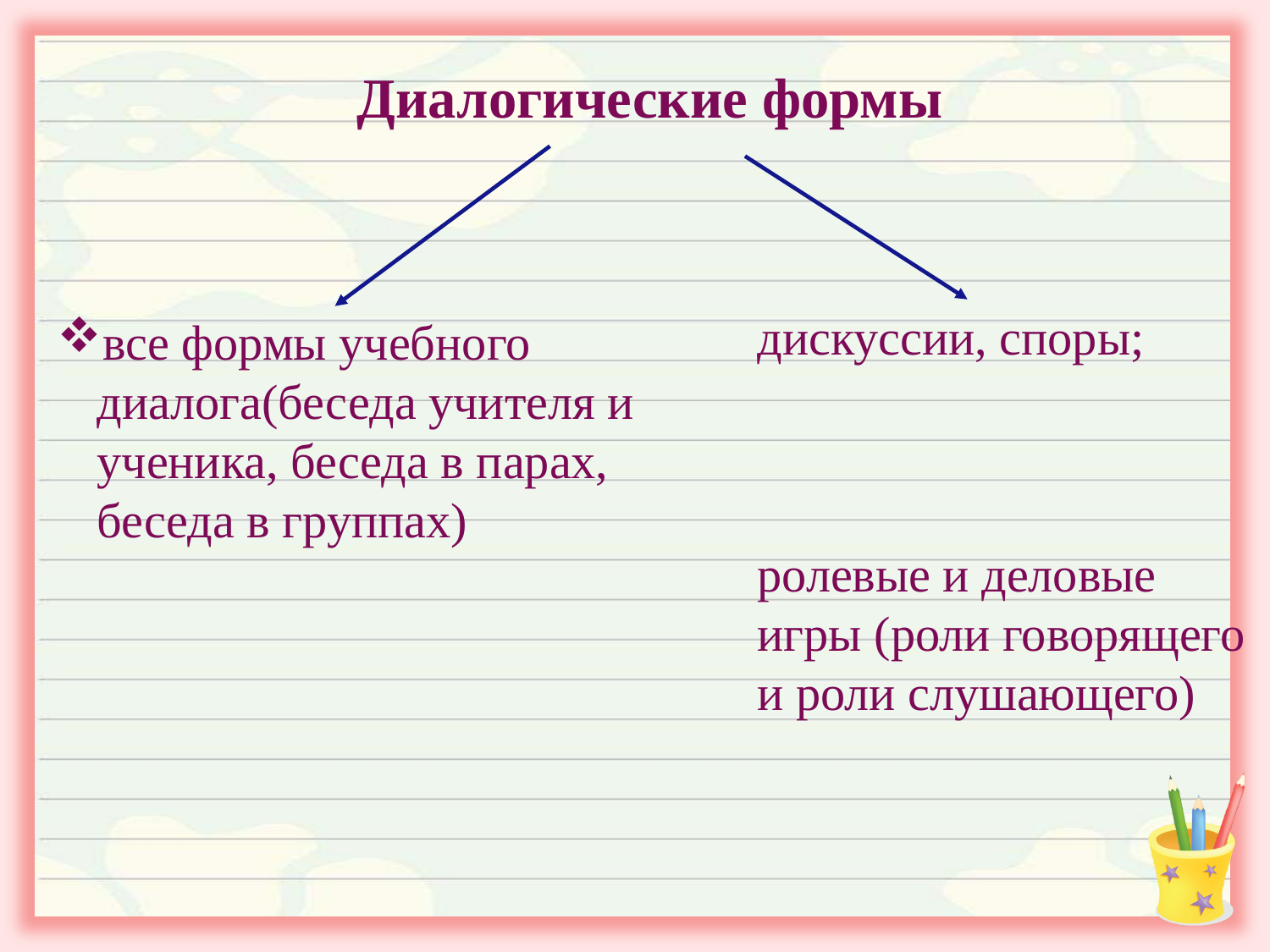

Диалогические формы
дискуссии, споры;                                                                                                                              ролевые и деловые игры (роли говорящего и роли слушающего)
все формы учебного диалога(беседа учителя и ученика, беседа в парах, беседа в группах)